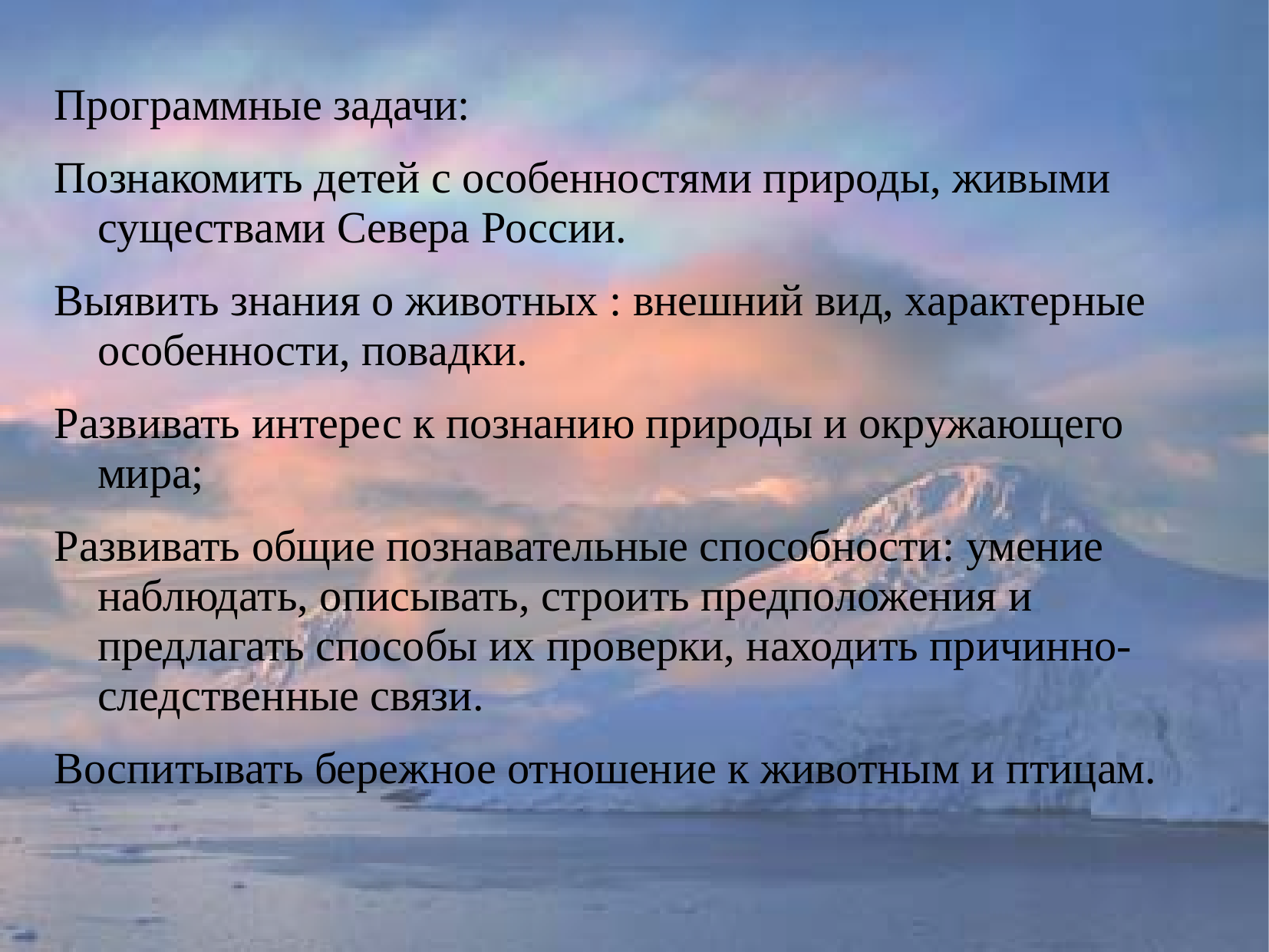

Программные задачи:
Познакомить детей с особенностями природы, живыми существами Севера России.
Выявить знания о животных : внешний вид, характерные особенности, повадки.
Развивать интерес к познанию природы и окружающего мира;
Развивать общие познавательные способности: умение наблюдать, описывать, строить предположения и предлагать способы их проверки, находить причинно-следственные связи.
Воспитывать бережное отношение к животным и птицам.